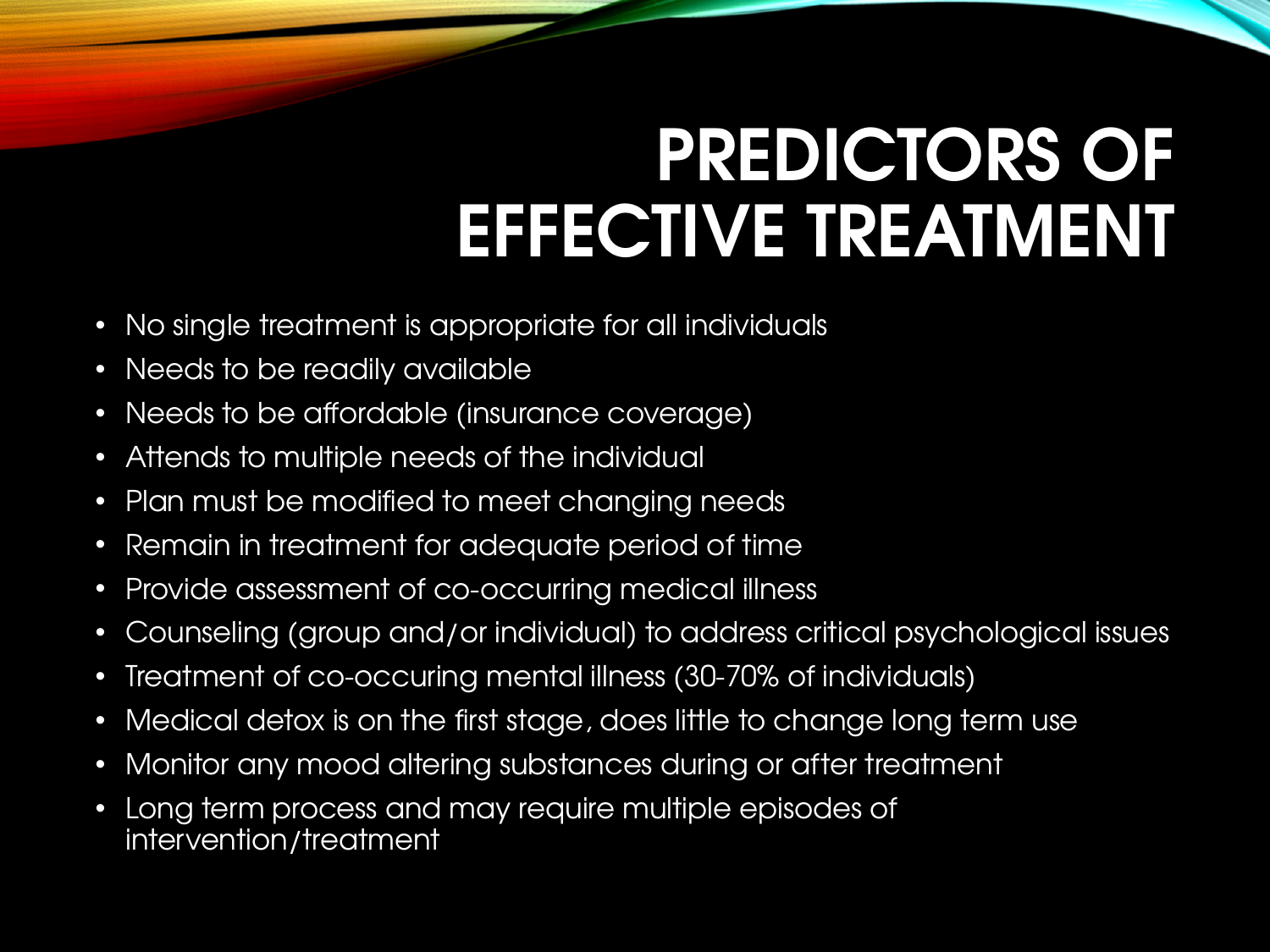

# Predictors of Effective Treatment
No single treatment is appropriate for all individuals
Needs to be readily available
Needs to be affordable (insurance coverage)
Attends to multiple needs of the individual
Plan must be modified to meet changing needs
Remain in treatment for adequate period of time
Provide assessment of co-occurring medical illness
Counseling (group and/or individual) to address critical psychological issues
Treatment of co-occuring mental illness (30-70% of individuals)
Medical detox is on the first stage, does little to change long term use
Monitor any mood altering substances during or after treatment
Long term process and may require multiple episodes of intervention/treatment